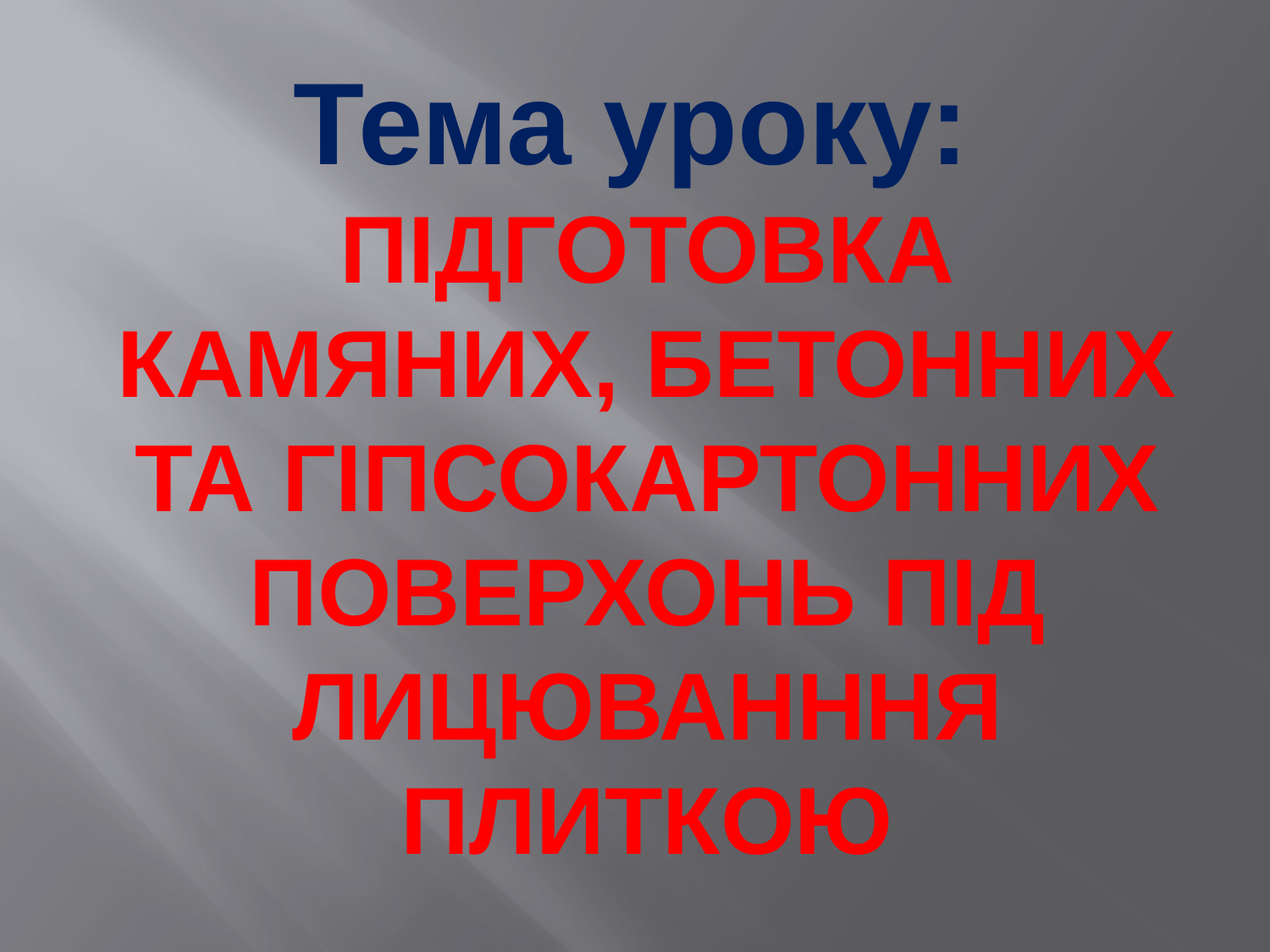

Тема уроку:
ПІДГОТОВКА КАМЯНИХ, БЕТОННИХ ТА ГІПСОКАРТОННИХ ПОВЕРХОНЬ ПІД ЛИЦЮВАНННЯ ПЛИТКОЮ